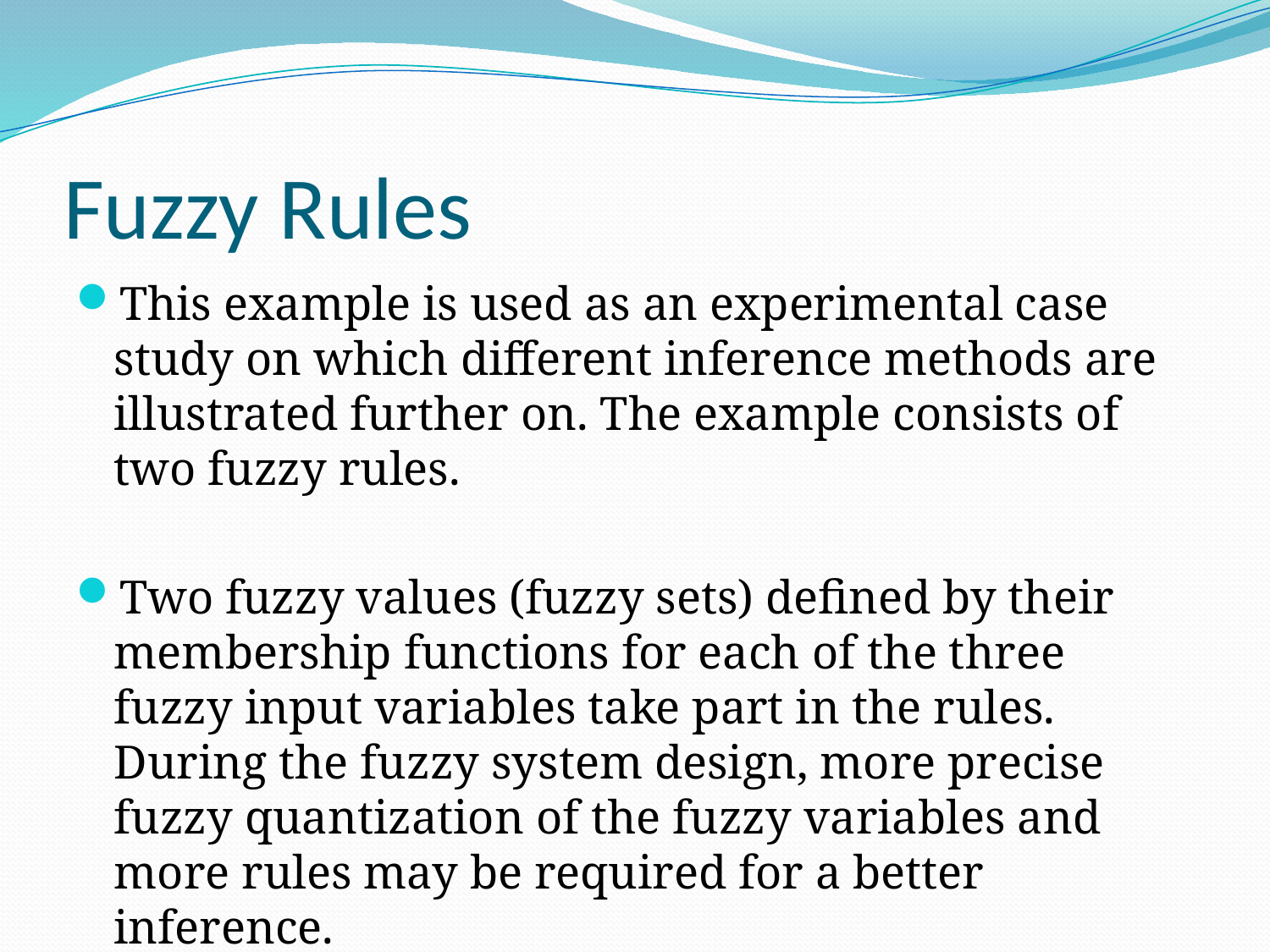

# Fuzzy Rules
This example is used as an experimental case study on which different inference methods are illustrated further on. The example consists of two fuzzy rules.

Two fuzzy values (fuzzy sets) defined by their membership functions for each of the three fuzzy input variables take part in the rules. During the fuzzy system design, more precise fuzzy quantization of the fuzzy variables and more rules may be required for a better inference.